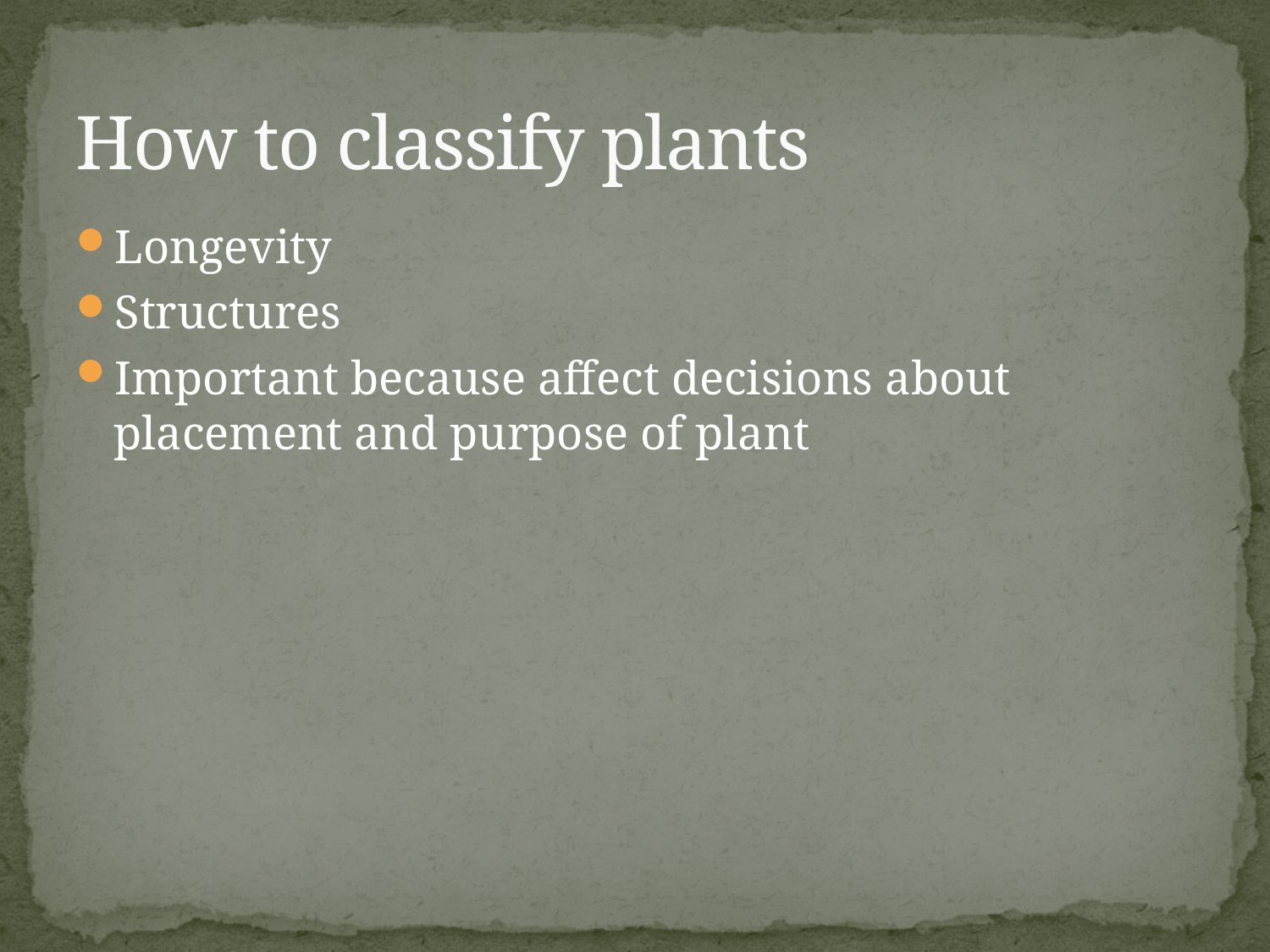

# How to classify plants
Longevity
Structures
Important because affect decisions about placement and purpose of plant